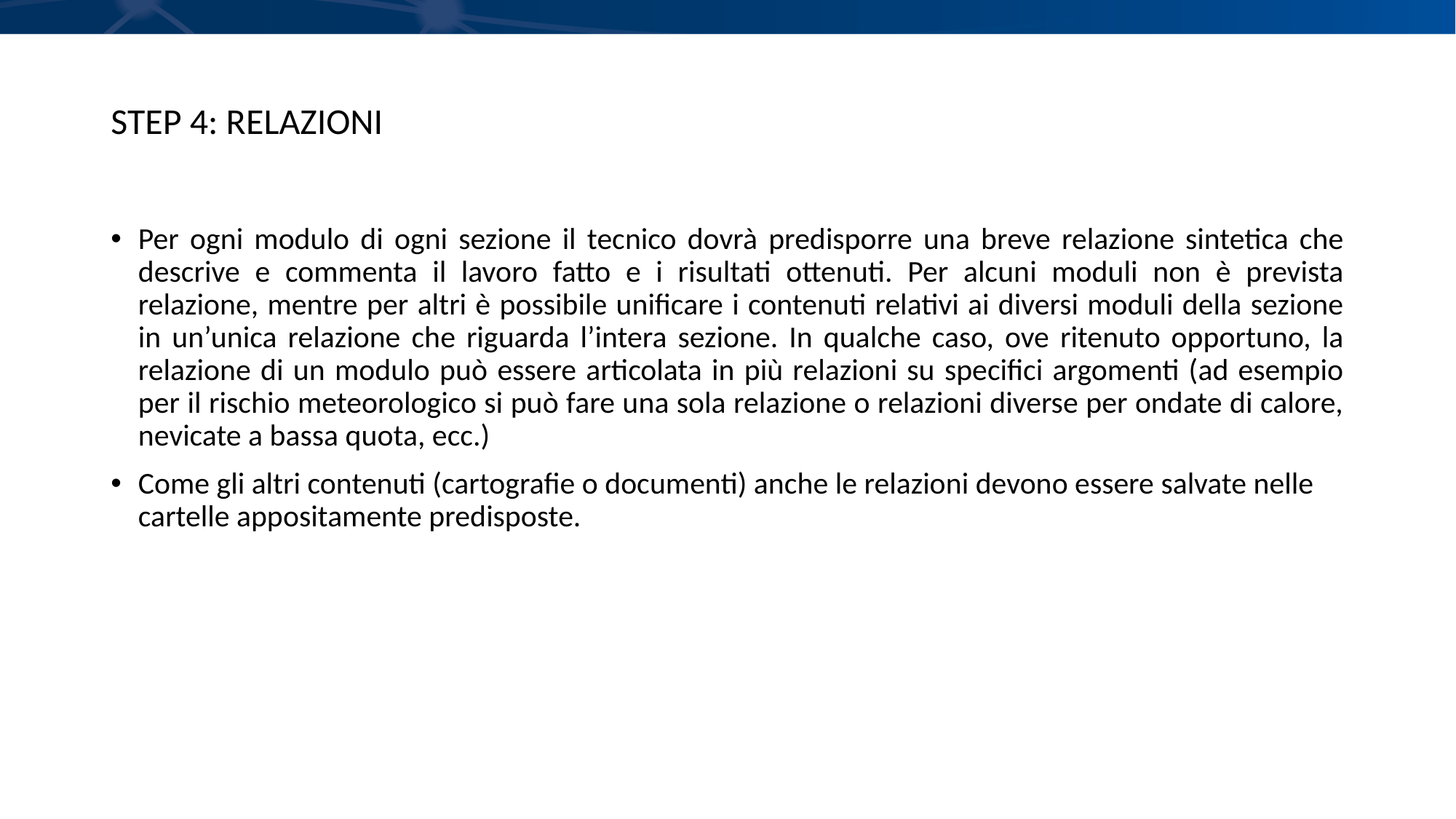

# STEP 4: RELAZIONI
Per ogni modulo di ogni sezione il tecnico dovrà predisporre una breve relazione sintetica che descrive e commenta il lavoro fatto e i risultati ottenuti. Per alcuni moduli non è prevista relazione, mentre per altri è possibile unificare i contenuti relativi ai diversi moduli della sezione in un’unica relazione che riguarda l’intera sezione. In qualche caso, ove ritenuto opportuno, la relazione di un modulo può essere articolata in più relazioni su specifici argomenti (ad esempio per il rischio meteorologico si può fare una sola relazione o relazioni diverse per ondate di calore, nevicate a bassa quota, ecc.)
Come gli altri contenuti (cartografie o documenti) anche le relazioni devono essere salvate nelle cartelle appositamente predisposte.